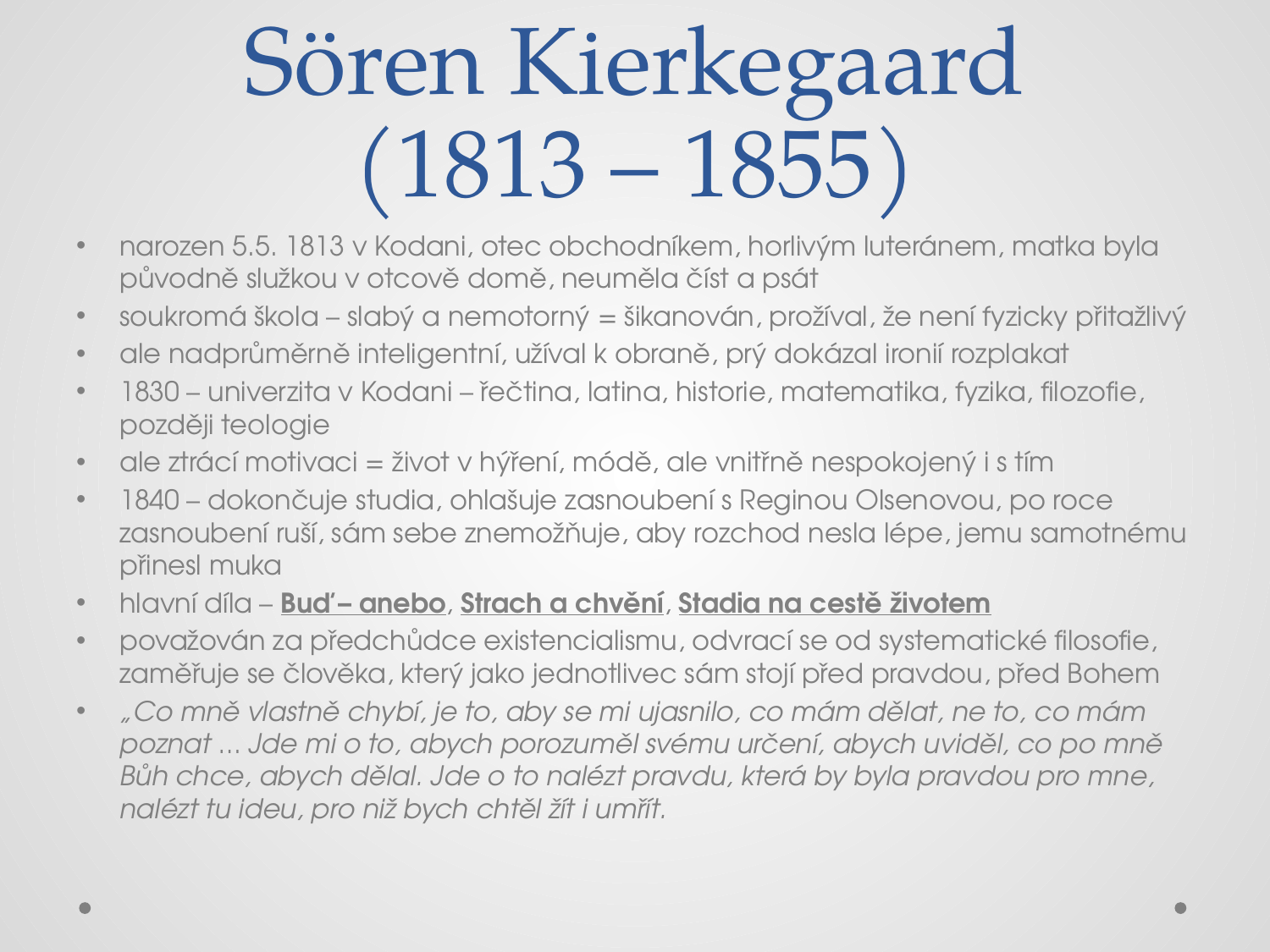

# Sören Kierkegaard (1813 – 1855)
narozen 5.5. 1813 v Kodani, otec obchodníkem, horlivým luteránem, matka byla původně služkou v otcově domě, neuměla číst a psát
soukromá škola – slabý a nemotorný = šikanován, prožíval, že není fyzicky přitažlivý
ale nadprůměrně inteligentní, užíval k obraně, prý dokázal ironií rozplakat
1830 – univerzita v Kodani – řečtina, latina, historie, matematika, fyzika, filozofie, později teologie
ale ztrácí motivaci = život v hýření, módě, ale vnitřně nespokojený i s tím
1840 – dokončuje studia, ohlašuje zasnoubení s Reginou Olsenovou, po roce zasnoubení ruší, sám sebe znemožňuje, aby rozchod nesla lépe, jemu samotnému přinesl muka
hlavní díla – Buď – anebo, Strach a chvění, Stadia na cestě životem
považován za předchůdce existencialismu, odvrací se od systematické filosofie, zaměřuje se člověka, který jako jednotlivec sám stojí před pravdou, před Bohem
„Co mně vlastně chybí, je to, aby se mi ujasnilo, co mám dělat, ne to, co mám poznat … Jde mi o to, abych porozuměl svému určení, abych uviděl, co po mně Bůh chce, abych dělal. Jde o to nalézt pravdu, která by byla pravdou pro mne, nalézt tu ideu, pro niž bych chtěl žít i umřít.